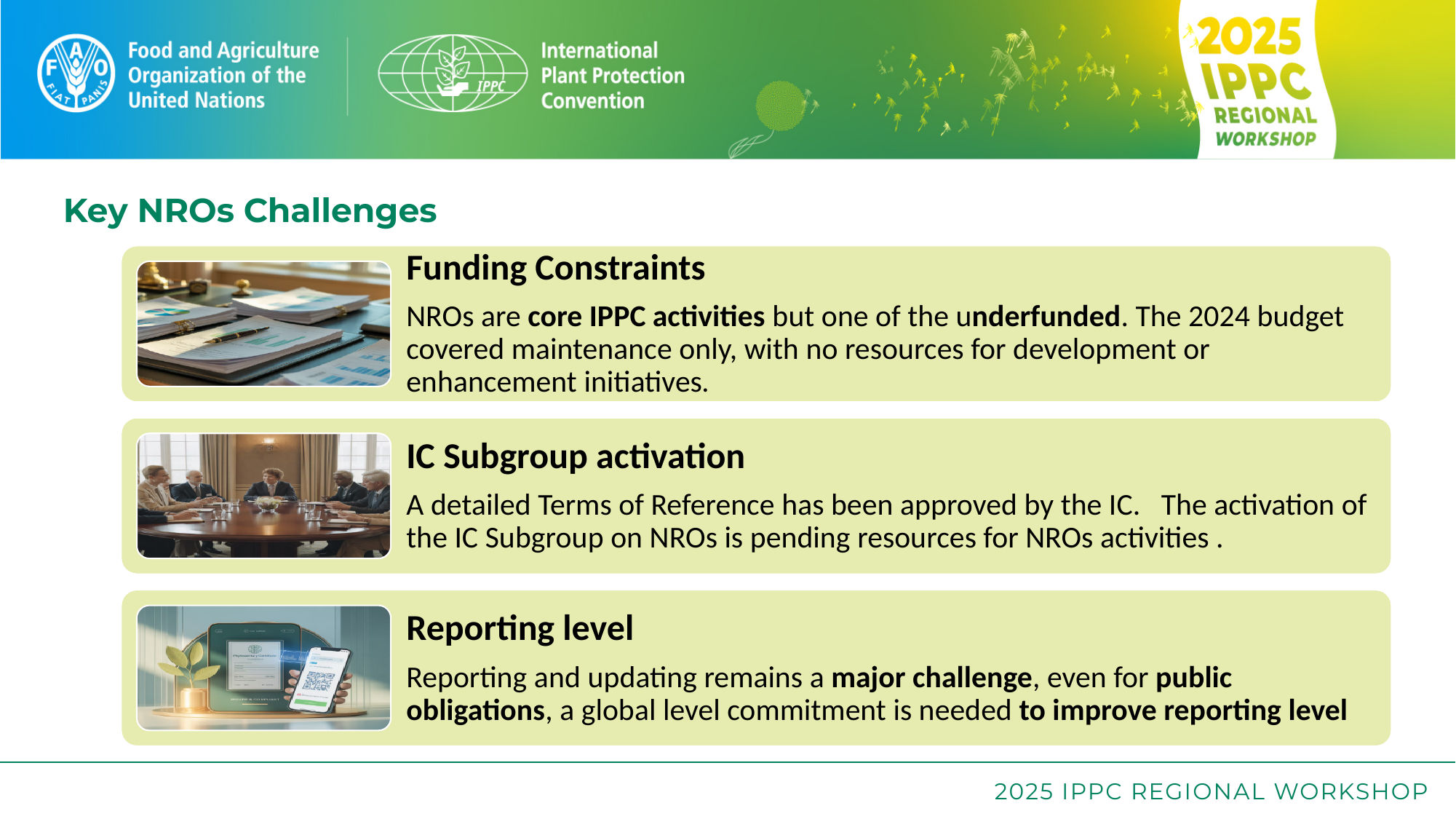

# Key NROs Challenges
Funding Constraints
NROs are core IPPC activities but one of the underfunded. The 2024 budget covered maintenance only, with no resources for development or enhancement initiatives.
IC Subgroup activation
A detailed Terms of Reference has been approved by the IC.   The activation of the IC Subgroup on NROs is pending resources for NROs activities .
Reporting level
Reporting and updating remains a major challenge, even for public obligations, a global level commitment is needed to improve reporting level